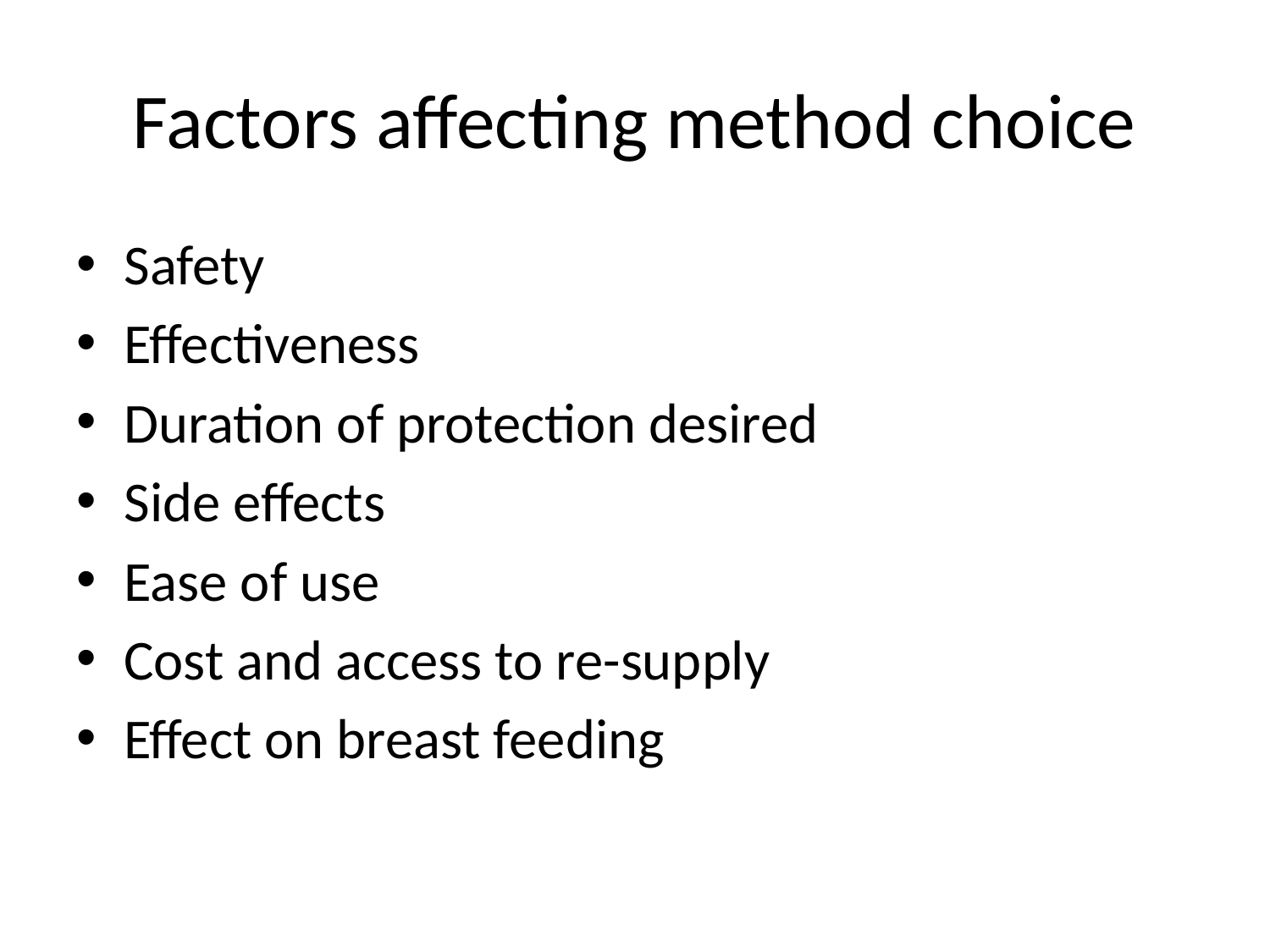

# Factors affecting method choice
Safety
Effectiveness
Duration of protection desired
Side effects
Ease of use
Cost and access to re-supply
Effect on breast feeding